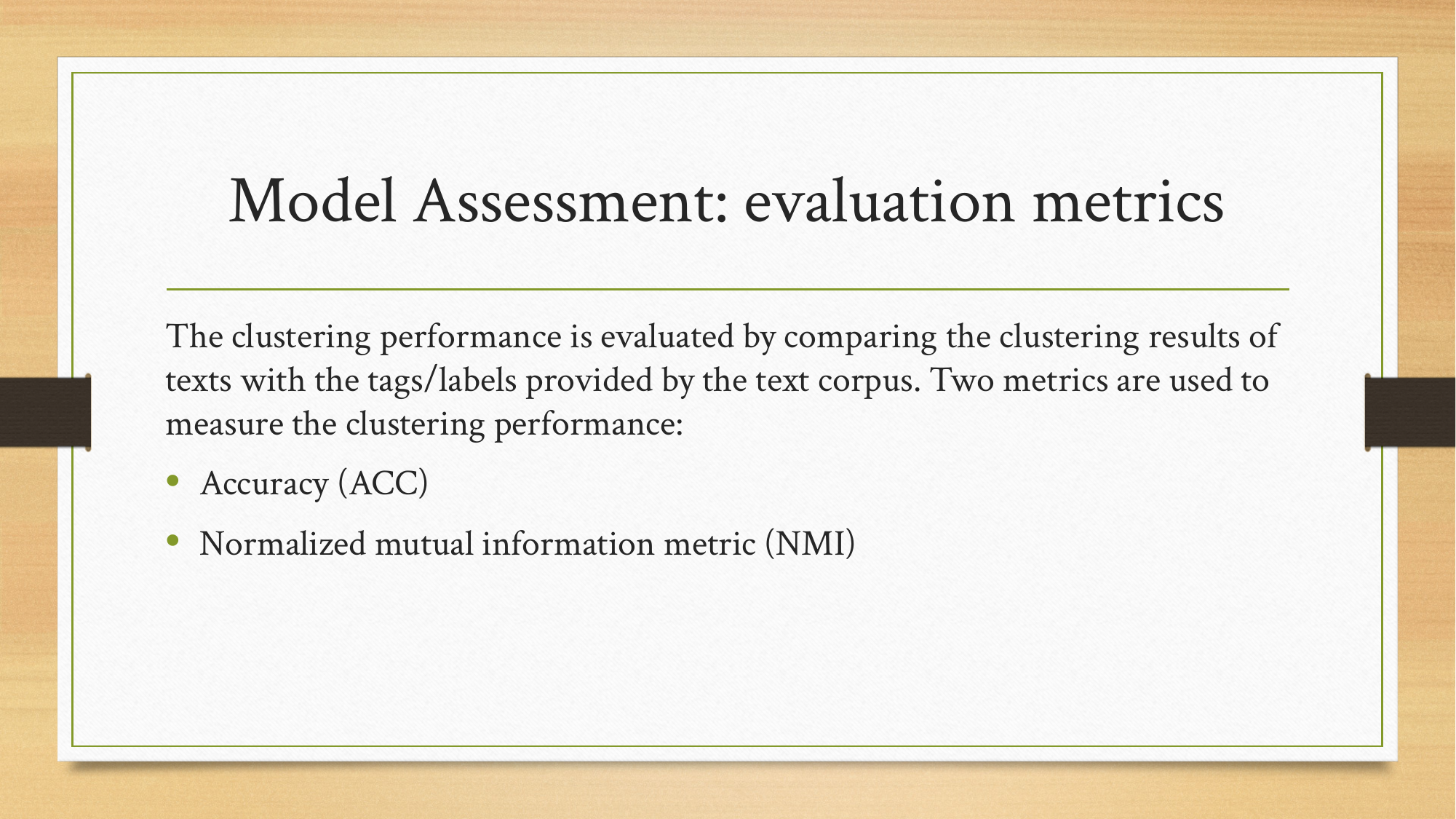

# Model Assessment: evaluation metrics
The clustering performance is evaluated by comparing the clustering results of texts with the tags/labels provided by the text corpus. Two metrics are used to measure the clustering performance:
Accuracy (ACC)
Normalized mutual information metric (NMI)